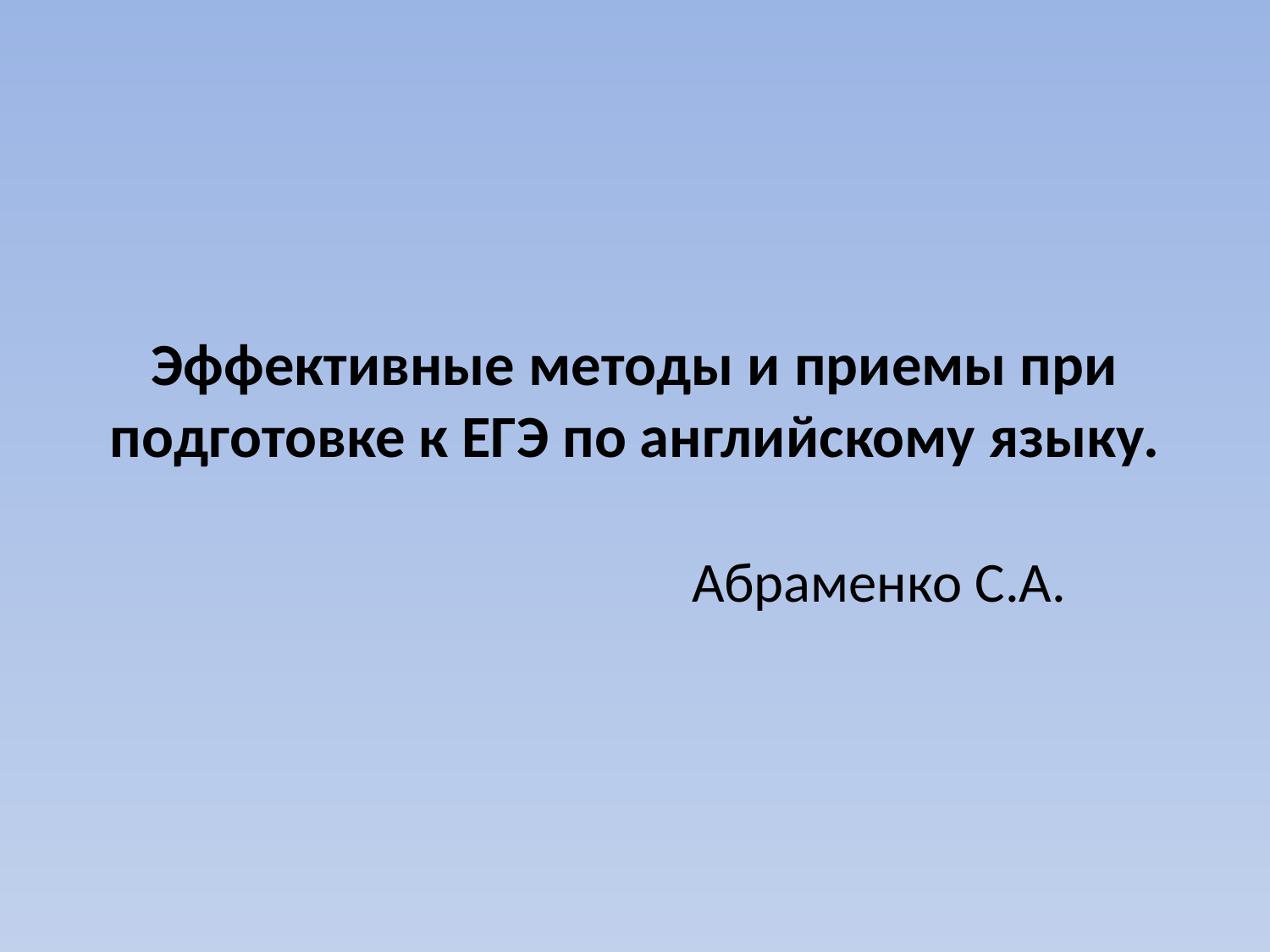

# Эффективные методы и приемы при подготовке к ЕГЭ по английскому языку.
Абраменко С.А.